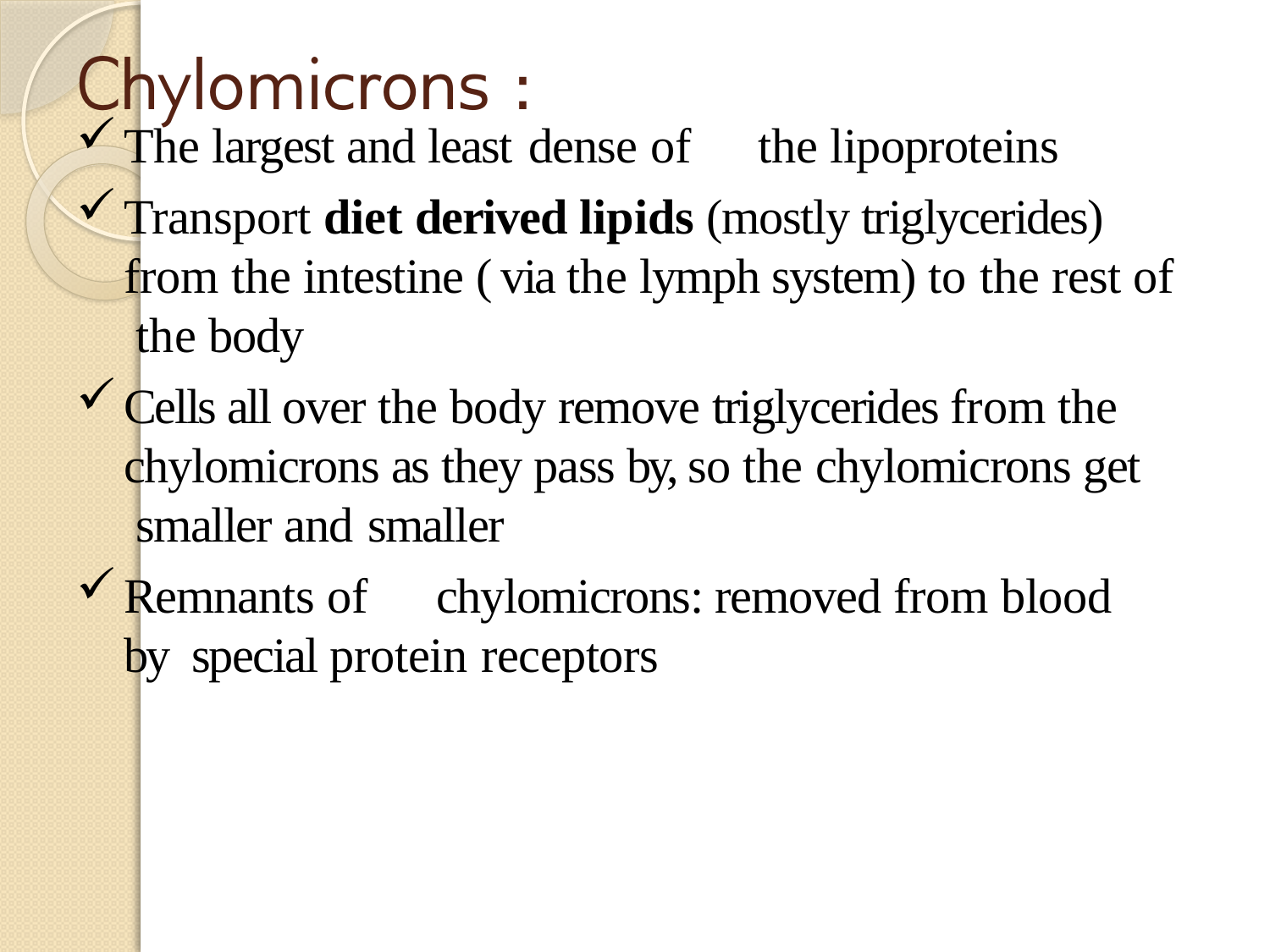

# Chylomicrons :
The largest and least dense of	the lipoproteins
Transport diet derived lipids (mostly triglycerides)  from the intestine ( via the lymph system) to the rest of  the body
Cells all over the body remove triglycerides from the  chylomicrons as they pass by, so the chylomicrons get  smaller and smaller
Remnants of	chylomicrons: removed from blood by  special protein receptors